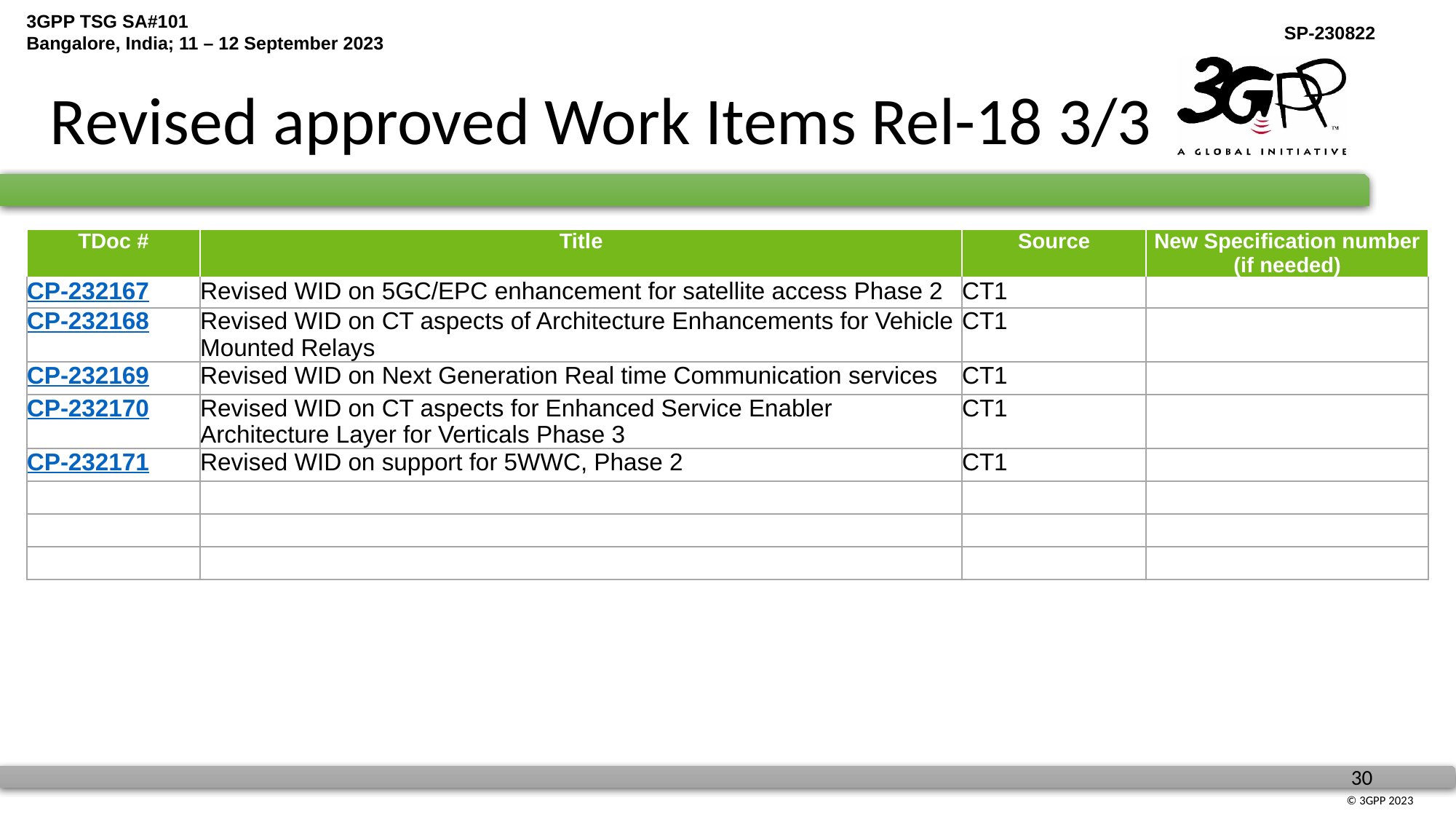

# Revised approved Work Items Rel-18 3/3
| TDoc # | Title | Source | New Specification number (if needed) |
| --- | --- | --- | --- |
| CP-232167 | Revised WID on 5GC/EPC enhancement for satellite access Phase 2 | CT1 |  |
| CP-232168 | Revised WID on CT aspects of Architecture Enhancements for Vehicle Mounted Relays | CT1 |  |
| CP-232169 | Revised WID on Next Generation Real time Communication services | CT1 |  |
| CP-232170 | Revised WID on CT aspects for Enhanced Service Enabler Architecture Layer for Verticals Phase 3 | CT1 |  |
| CP-232171 | Revised WID on support for 5WWC, Phase 2 | CT1 |  |
|  |  |  |  |
|  |  |  |  |
|  |  |  |  |